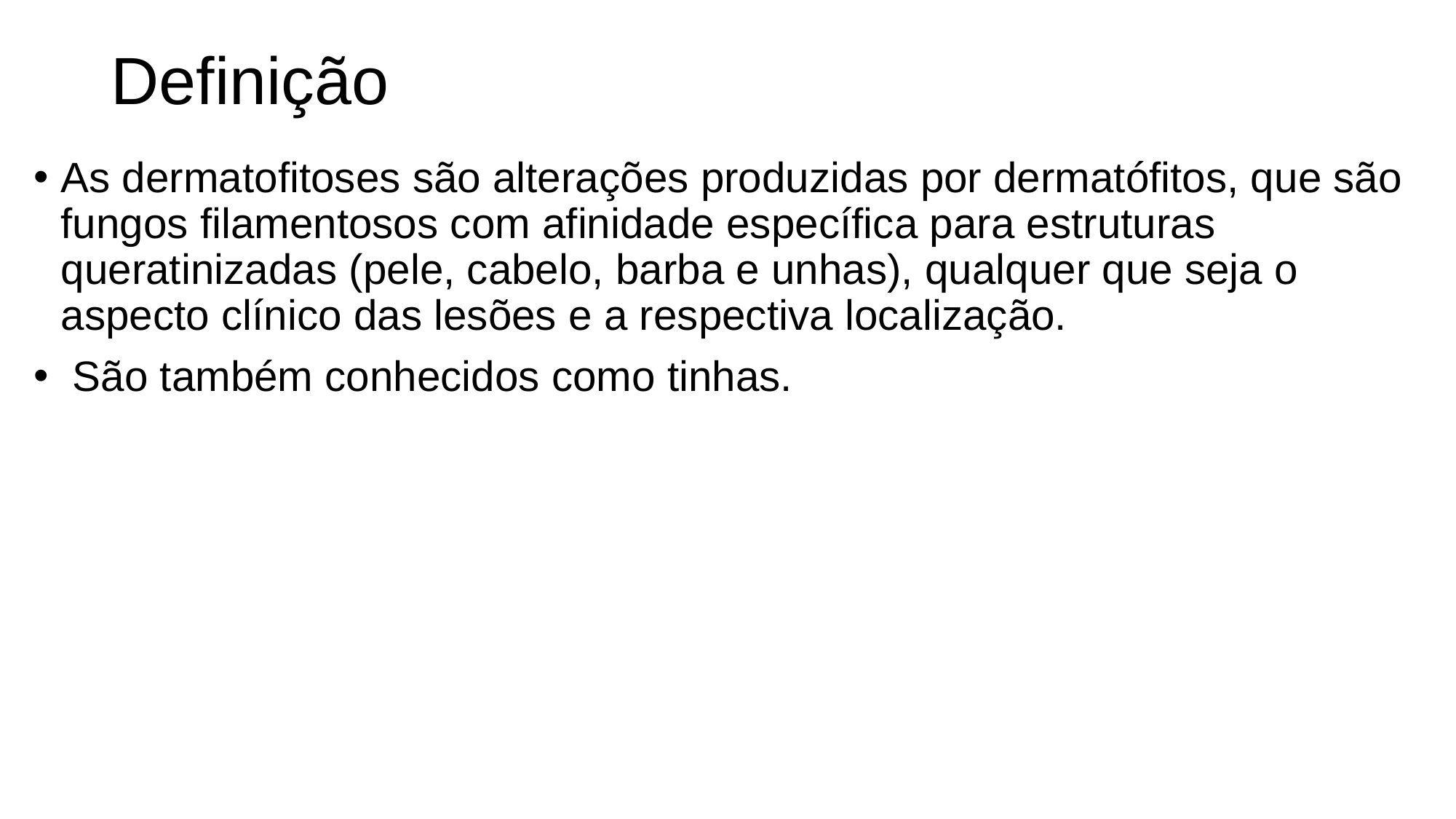

# Definição
As dermatofitoses são alterações produzidas por dermatófitos, que são fungos filamentosos com afinidade específica para estruturas queratinizadas (pele, cabelo, barba e unhas), qualquer que seja o aspecto clínico das lesões e a respectiva localização.
 São também conhecidos como tinhas.